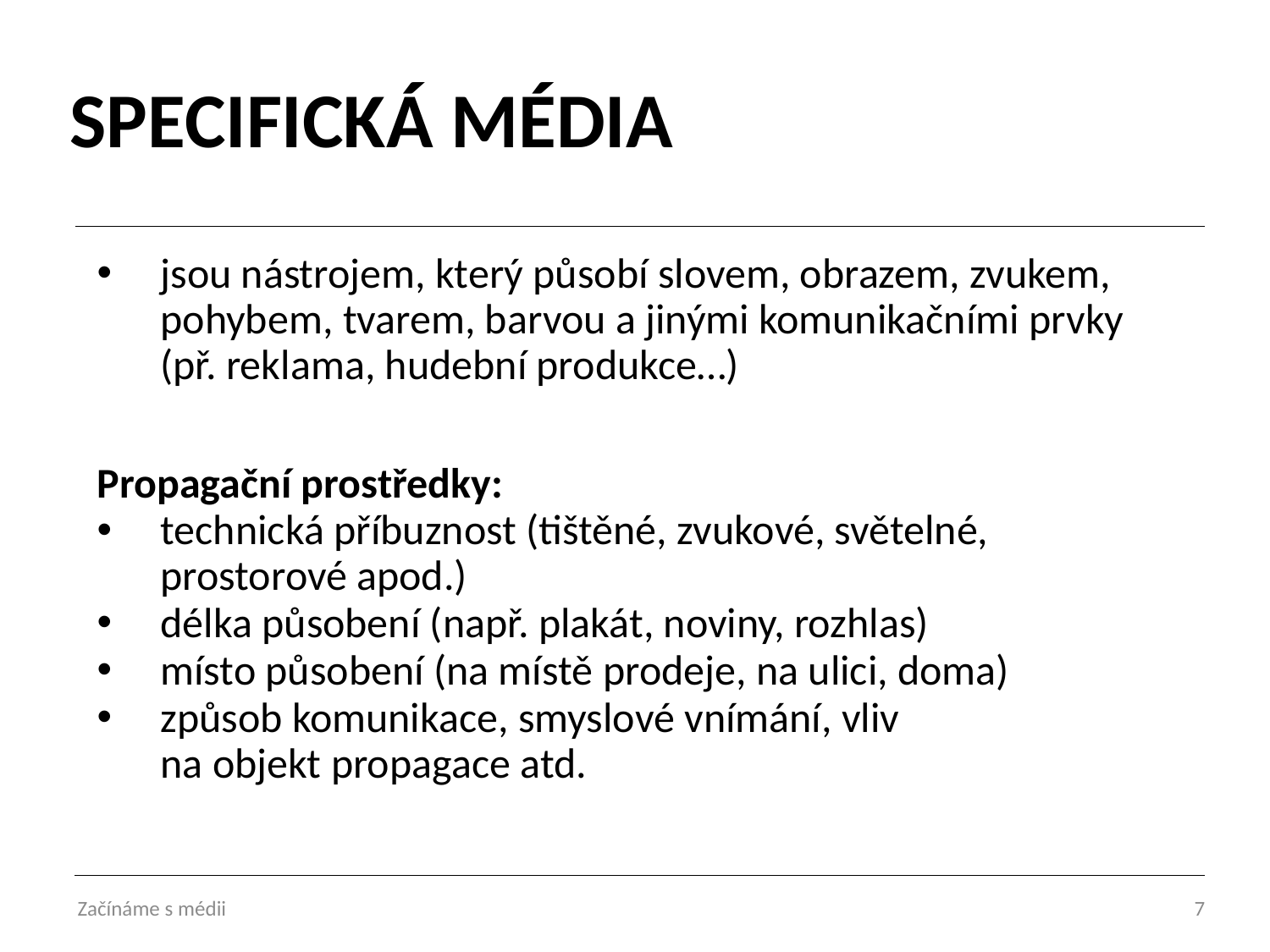

# SPECIFICKÁ MÉDIA
jsou nástrojem, který působí slovem, obrazem, zvukem, pohybem, tvarem, barvou a jinými komunikačními prvky (př. reklama, hudební produkce…)

Propagační prostředky:
technická příbuznost (tištěné, zvukové, světelné, prostorové apod.)
délka působení (např. plakát, noviny, rozhlas)
místo působení (na místě prodeje, na ulici, doma)
způsob komunikace, smyslové vnímání, vliv na objekt propagace atd.

Začínáme s médii
7